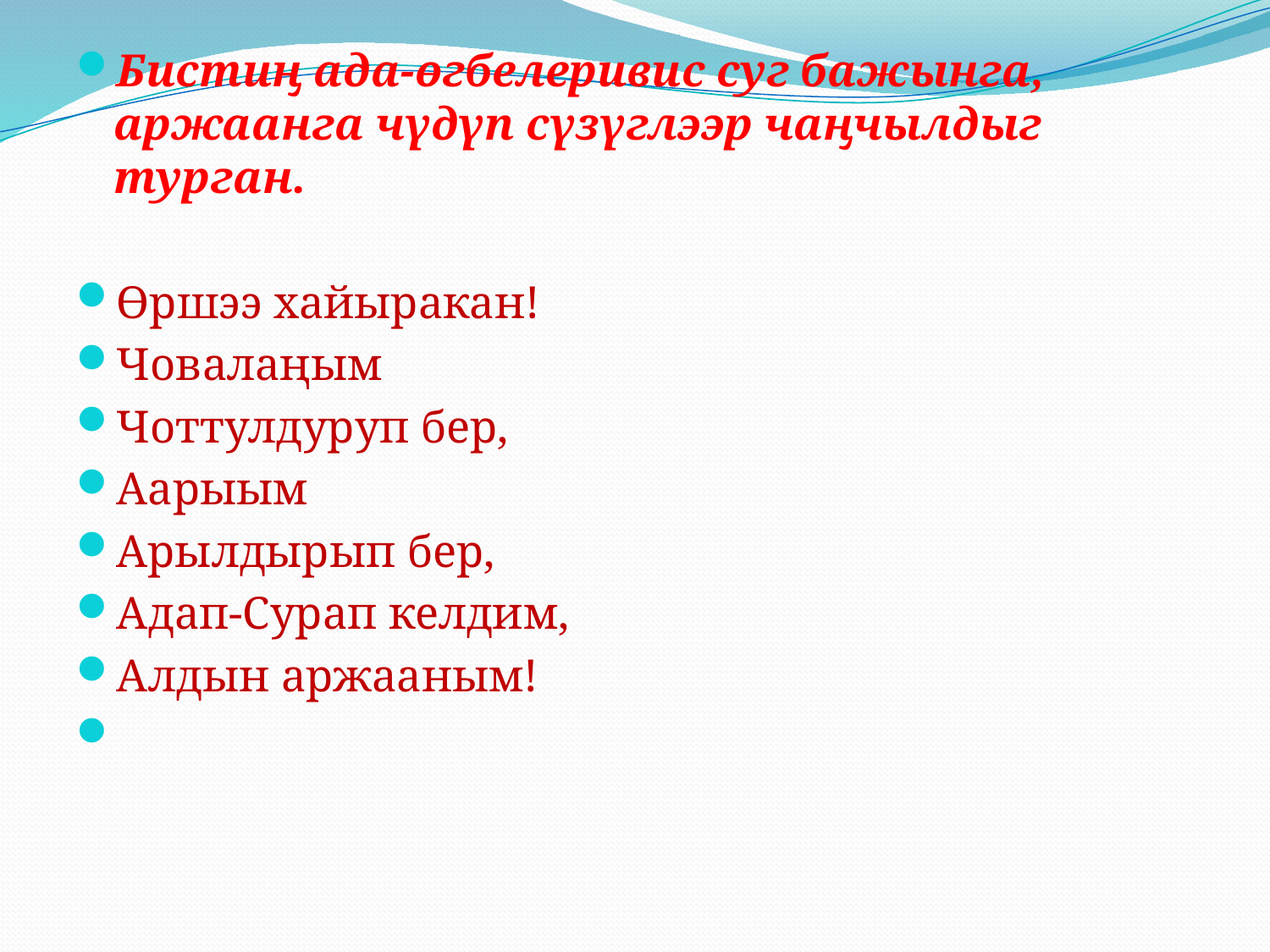

Бистиң ада-өгбелеривис суг бажынга, аржаанга чүдүп сүзүглээр чаңчылдыг турган.

Өршээ хайыракан!
Човалаңым
Чоттулдуруп бер,
Аарыым
Арылдырып бер,
Адап-Сурап келдим,
Алдын аржааным!